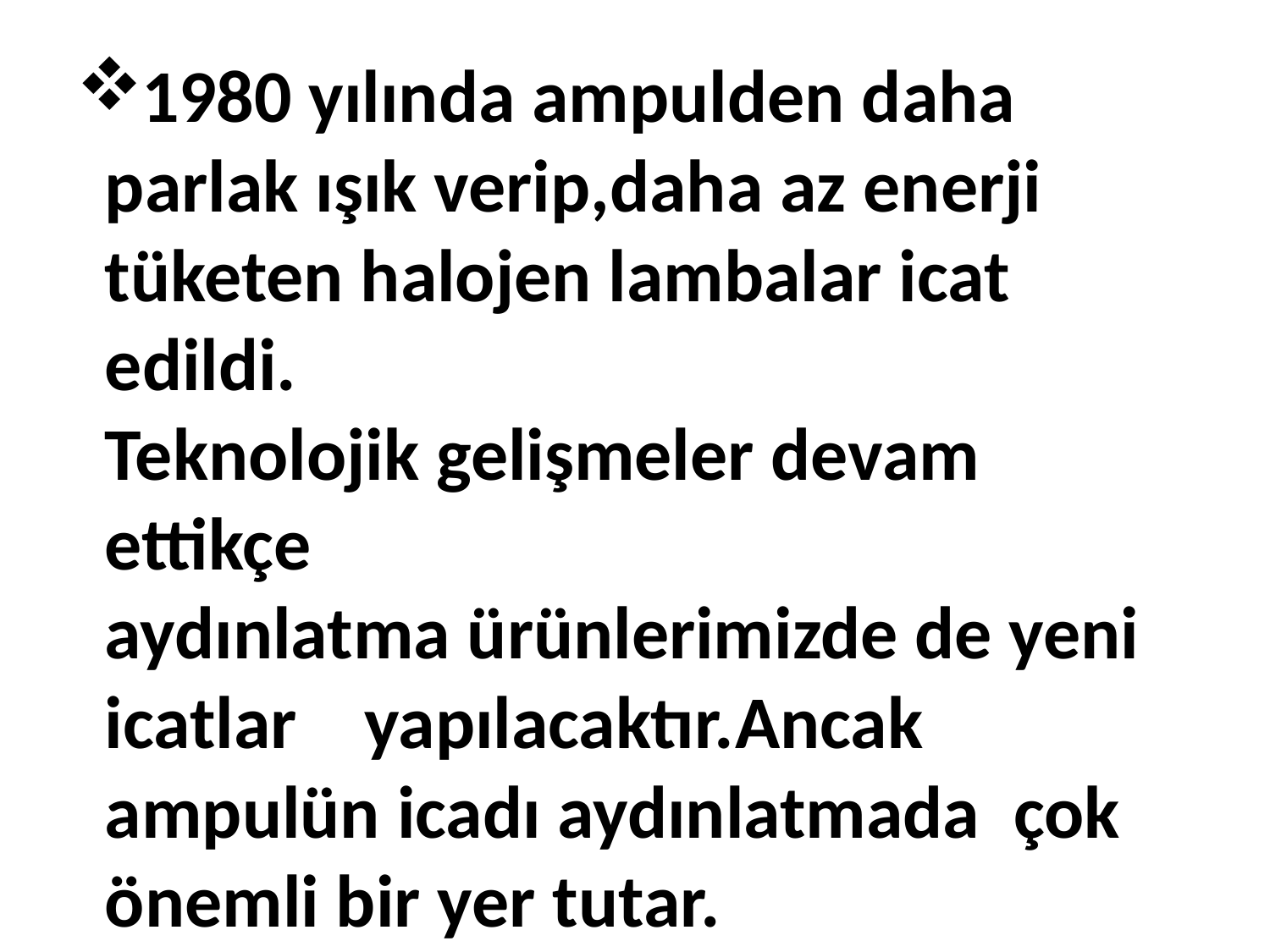

# 1980 yılında ampulden daha parlak ışık verip,daha az enerji tüketen halojen lambalar icat edildi. Teknolojik gelişmeler devam ettikçe aydınlatma ürünlerimizde de yeni icatlar    yapılacaktır.Ancak ampulün icadı aydınlatmada  çok önemli bir yer tutar.